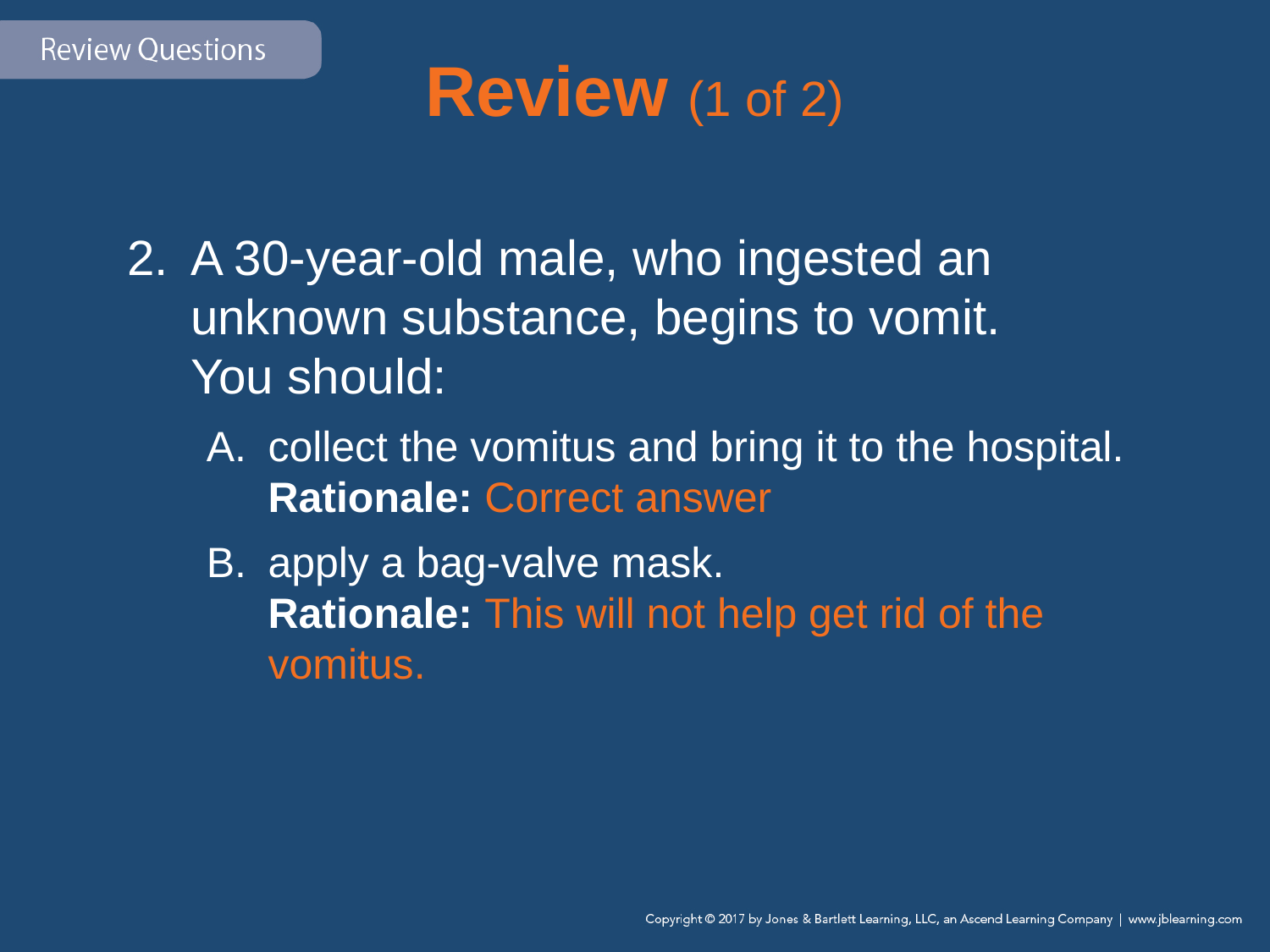

# Review (1 of 2)
A 30-year-old male, who ingested an unknown substance, begins to vomit.
You should:
collect the vomitus and bring it to the hospital.
Rationale: Correct answer
apply a bag-valve mask.
Rationale: This will not help get rid of the vomitus.